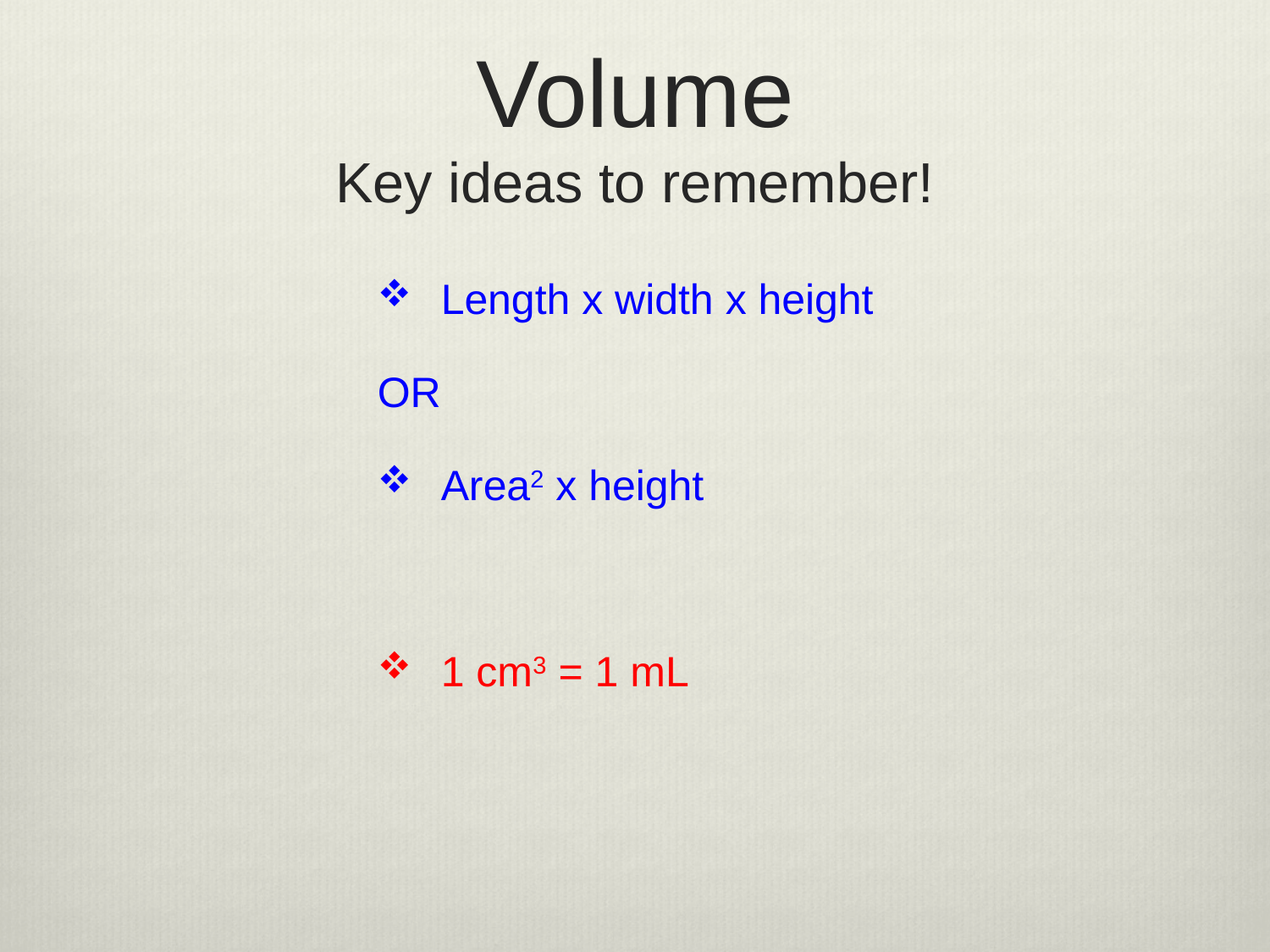

# Volume Key ideas to remember!
Length x width x height
OR
Area2 x height

1 cm3 = 1 mL